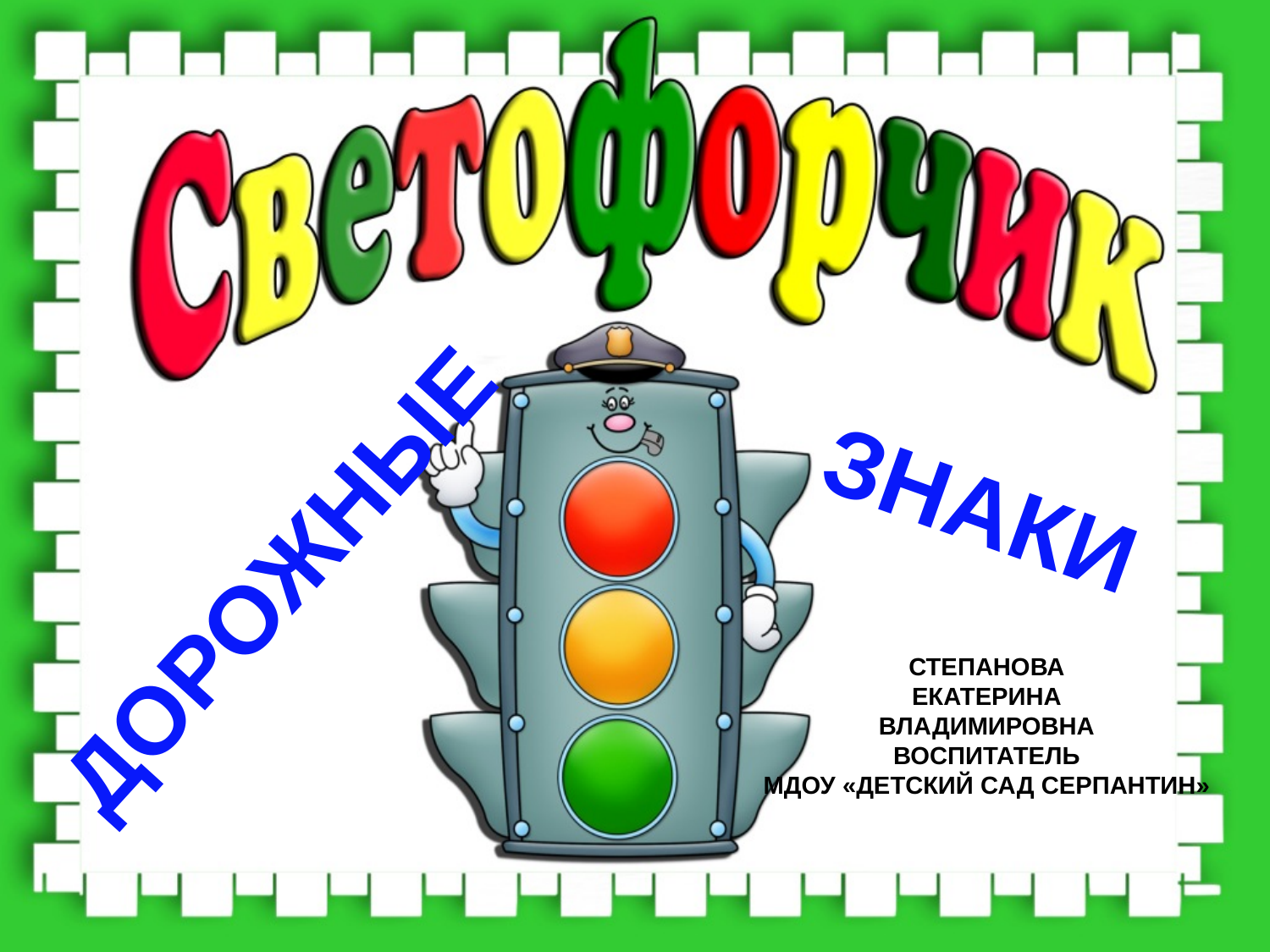

знаки
Дорожные
Степанова
 Екатерина
Владимировна
Воспитатель
МДОУ «Детский сад СЕРПАНТИН»